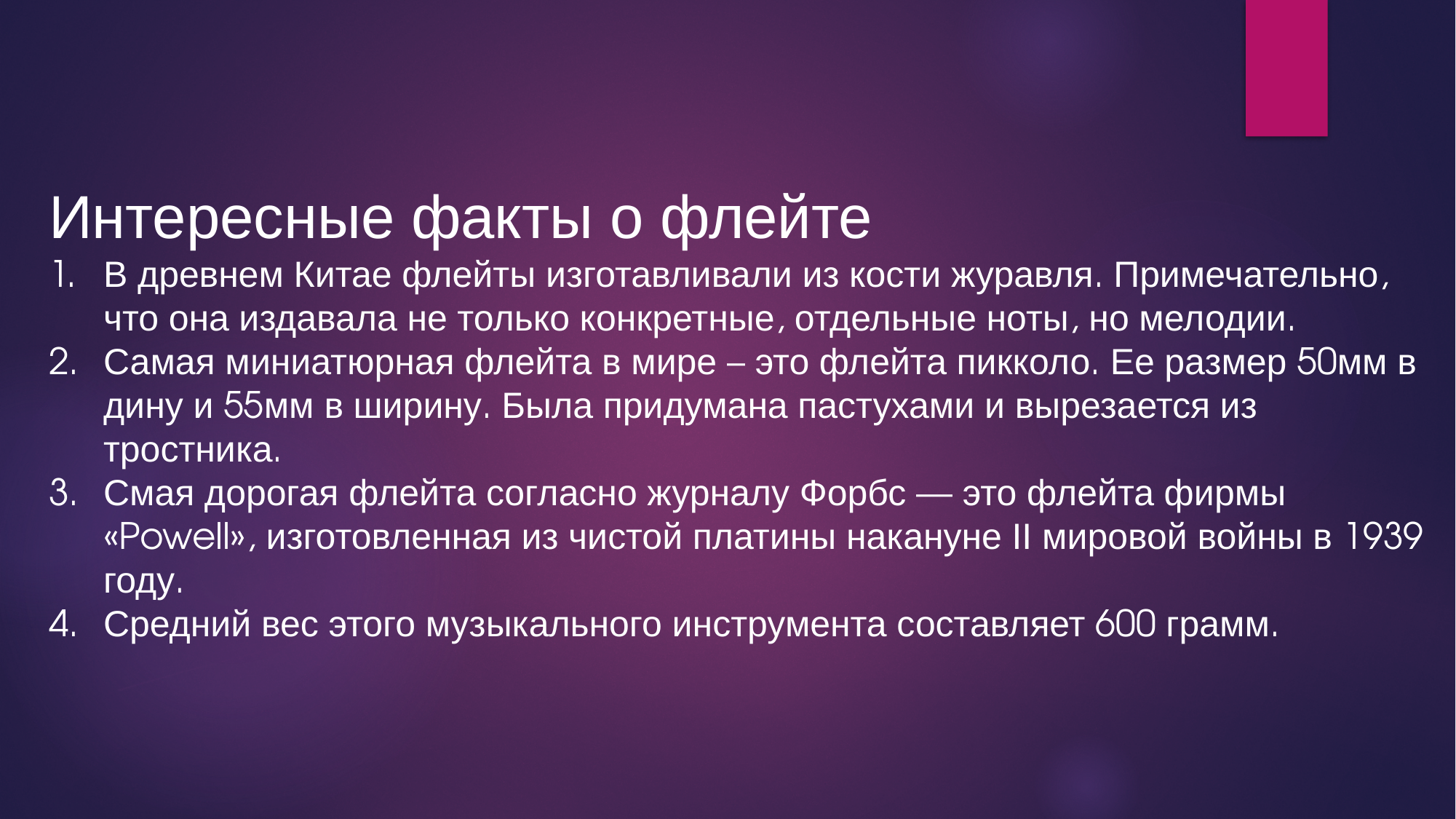

Интересные факты о флейте
В древнем Китае флейты изготавливали из кости журавля. Примечательно, что она издавала не только конкретные, отдельные ноты, но мелодии.
Самая миниатюрная флейта в мире – это флейта пикколо. Ее размер 50мм в дину и 55мм в ширину. Была придумана пастухами и вырезается из тростника.
Смая дорогая флейта согласно журналу Форбс — это флейта фирмы «Powell», изготовленная из чистой платины накануне ІІ мировой войны в 1939 году.
Средний вес этого музыкального инструмента составляет 600 грамм.
а